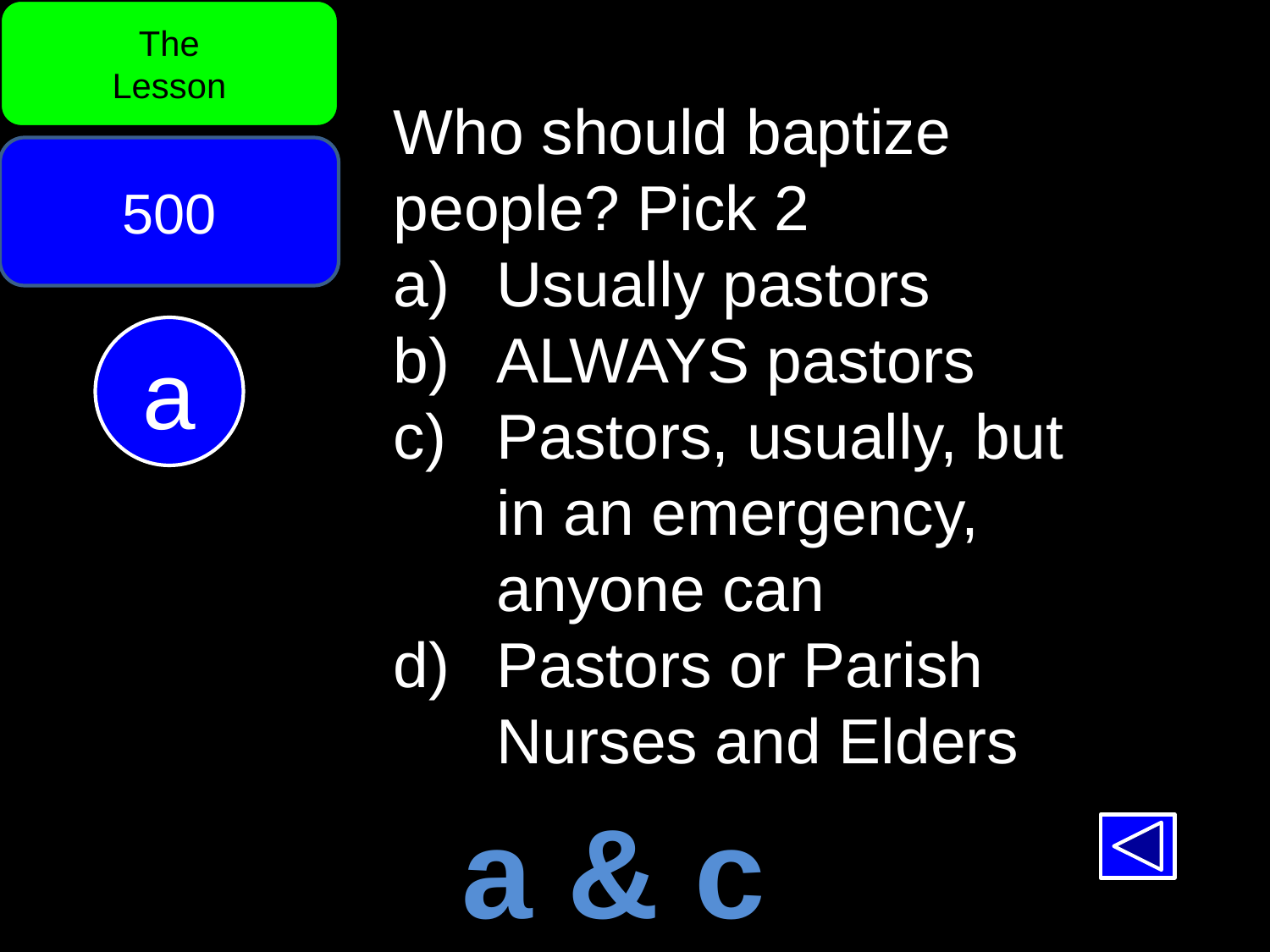

The
Lesson
Who should baptize
people? Pick 2
Usually pastors
ALWAYS pastors
Pastors, usually, but
in an emergency,
anyone can
Pastors or Parish
Nurses and Elders
500
a
a & c